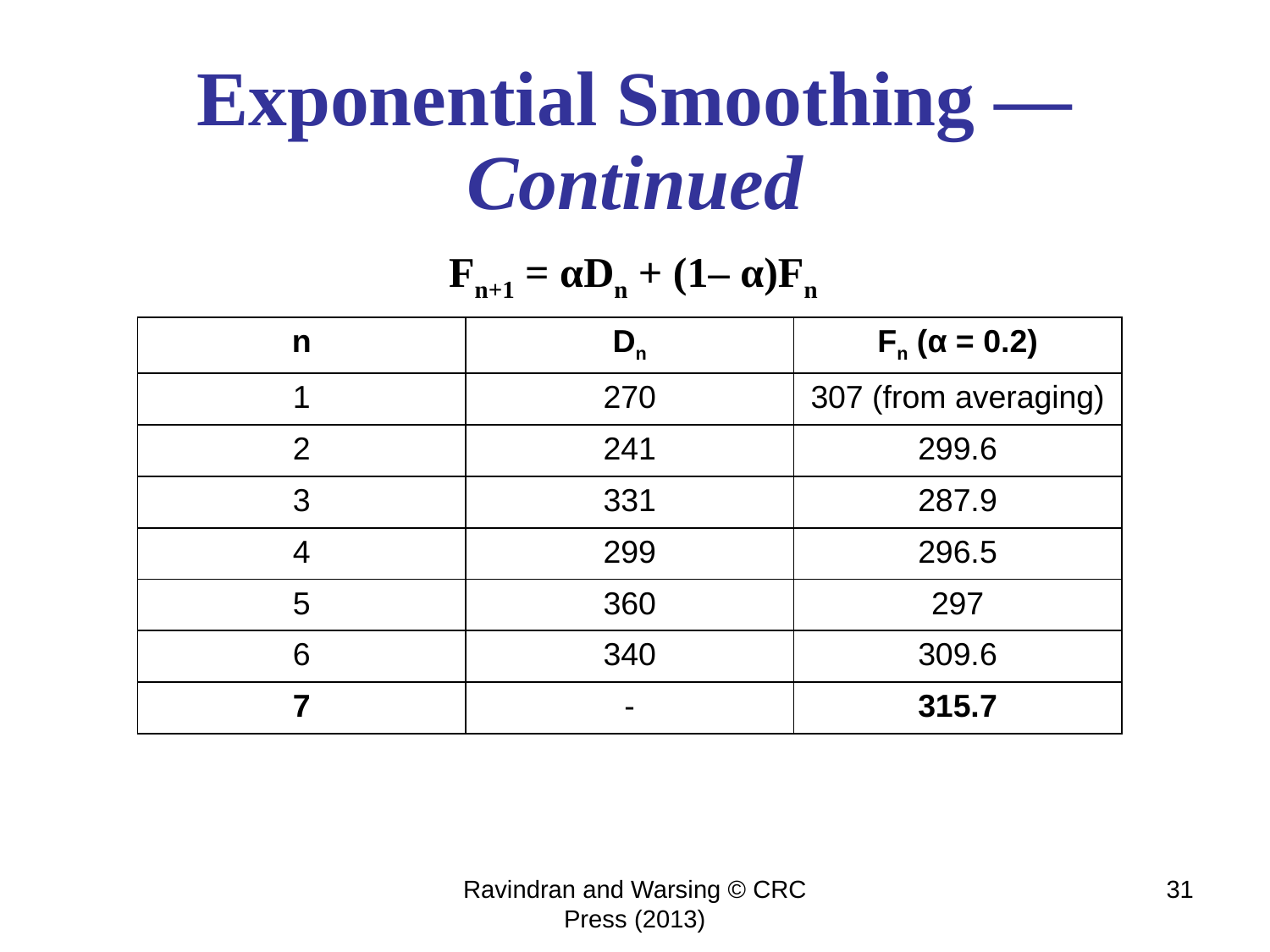

Exponential Smoothing —
Continued
Fn+1 = αDn + (1– α)Fn

| n | Dn | Fn (α = 0.2) |
| --- | --- | --- |
| 1 | 270 | 307 (from averaging) |
| 2 | 241 | 299.6 |
| 3 | 331 | 287.9 |
| 4 | 299 | 296.5 |
| 5 | 360 | 297 |
| 6 | 340 | 309.6 |
| 7 | - | 315.7 |
Ravindran and Warsing © CRC Press (2013)
31